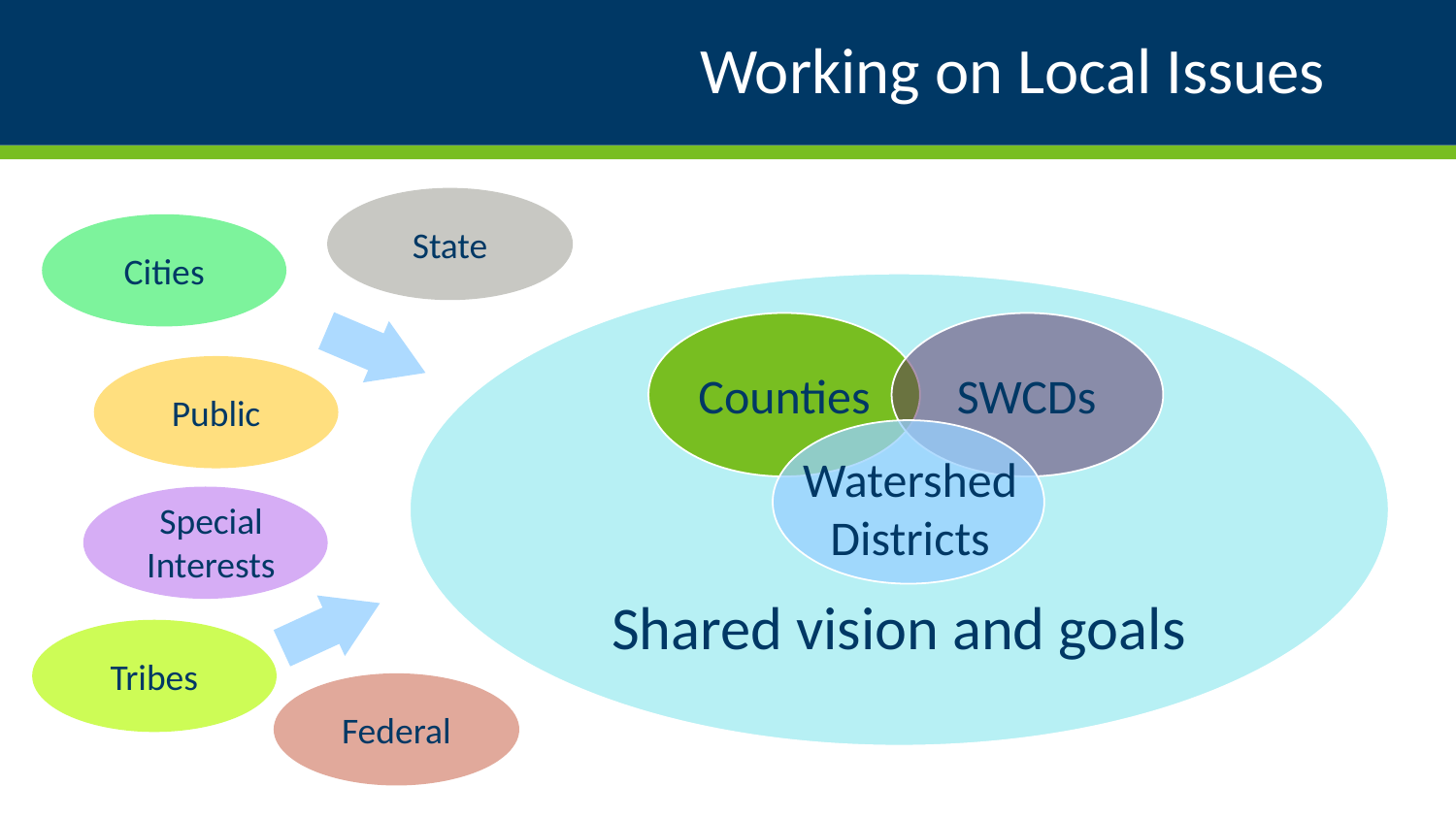

# Working on Local Issues
State
Cities

Public
Special Interests

Tribes
Federal

Shared vision and goals

Counties

SWCDs

Watershed Districts